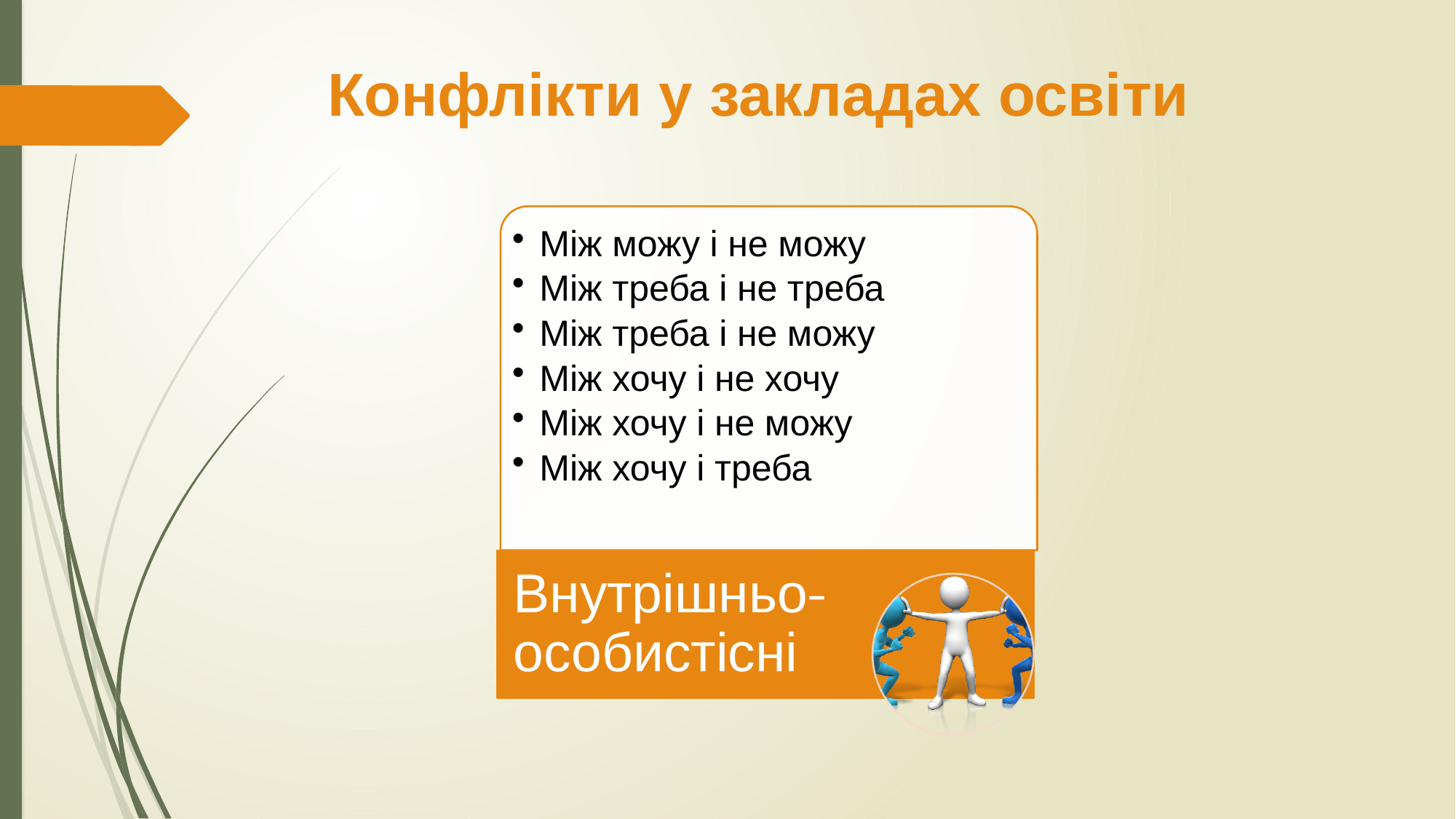

# Конфлікти у закладах освіти
Між можу і не можу
Між треба і не треба
Між треба і не можу
Між хочу і не хочу
Між хочу і не можу
Між хочу і треба
Внутрішньо-особистісні